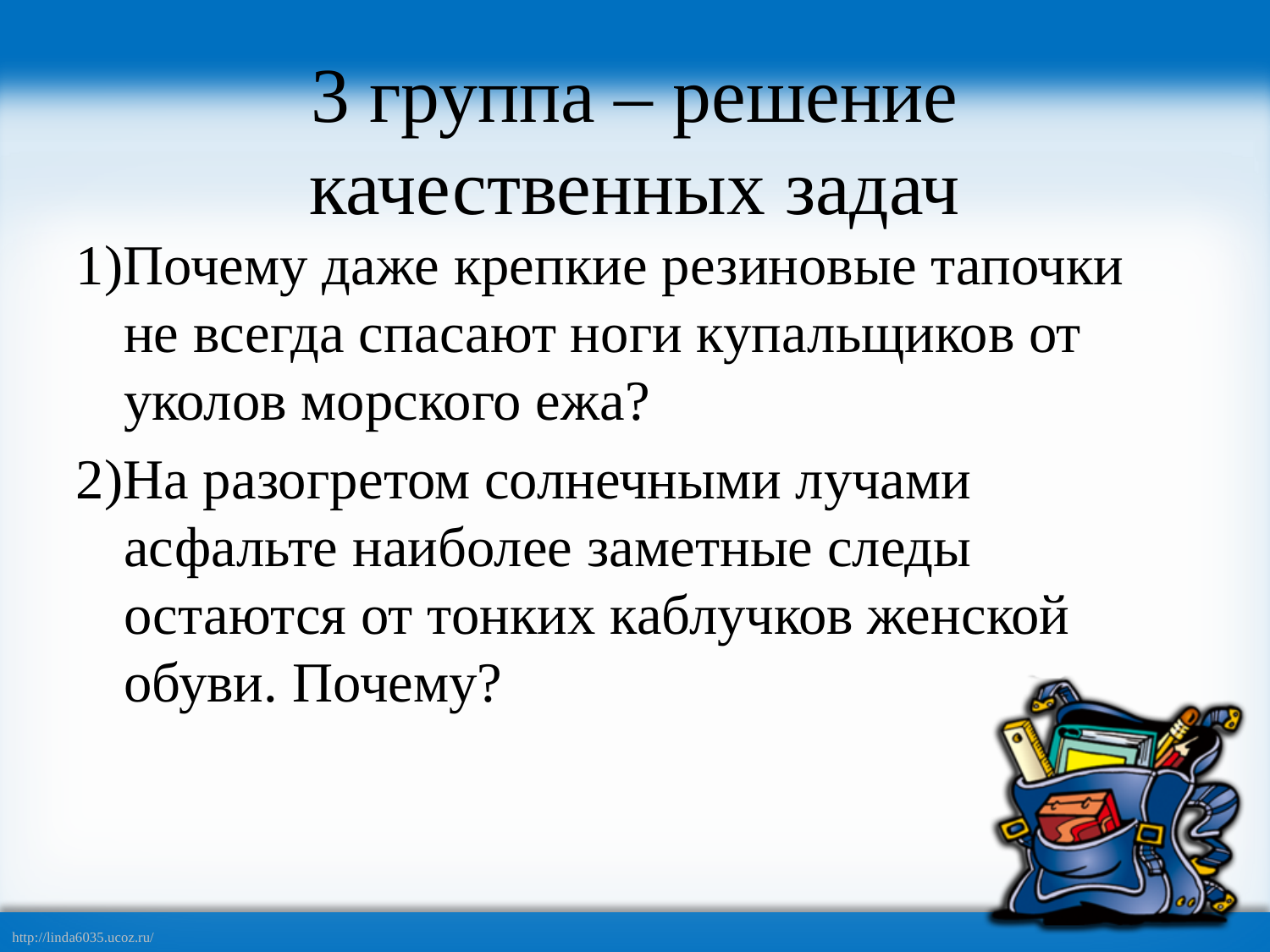

# 3 группа – решение качественных задач
1)Почему даже крепкие резиновые тапочки не всегда спасают ноги купальщиков от уколов морского ежа?
2)На разогретом солнечными лучами асфальте наиболее заметные следы остаются от тонких каблучков женской обуви. Почему?